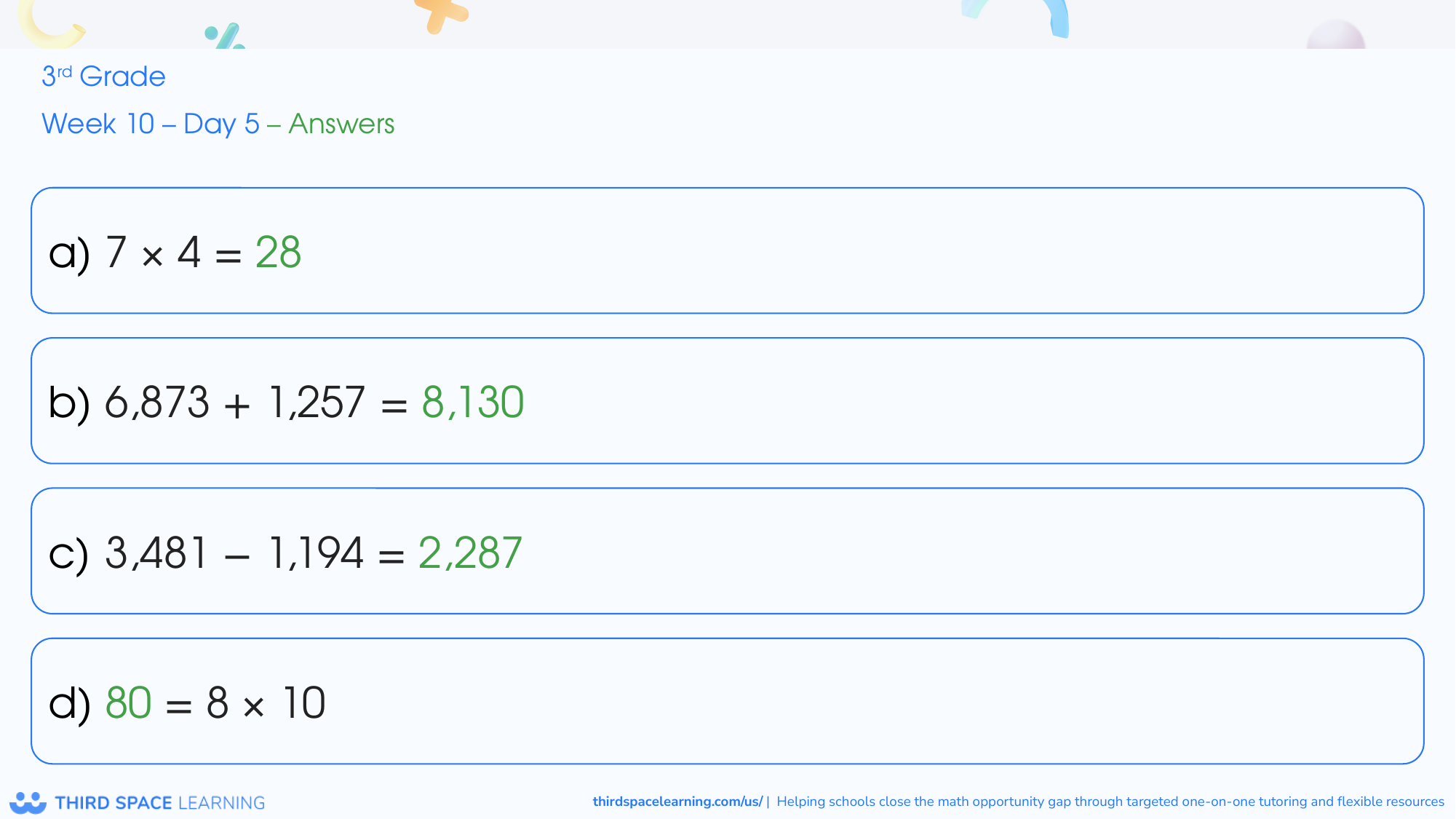

3rd Grade
Week 10 – Day 5 – Answers
7 × 4 = 28
6,873 + 1,257 = 8,130
3,481 − 1,194 = 2,287
80 = 8 × 10